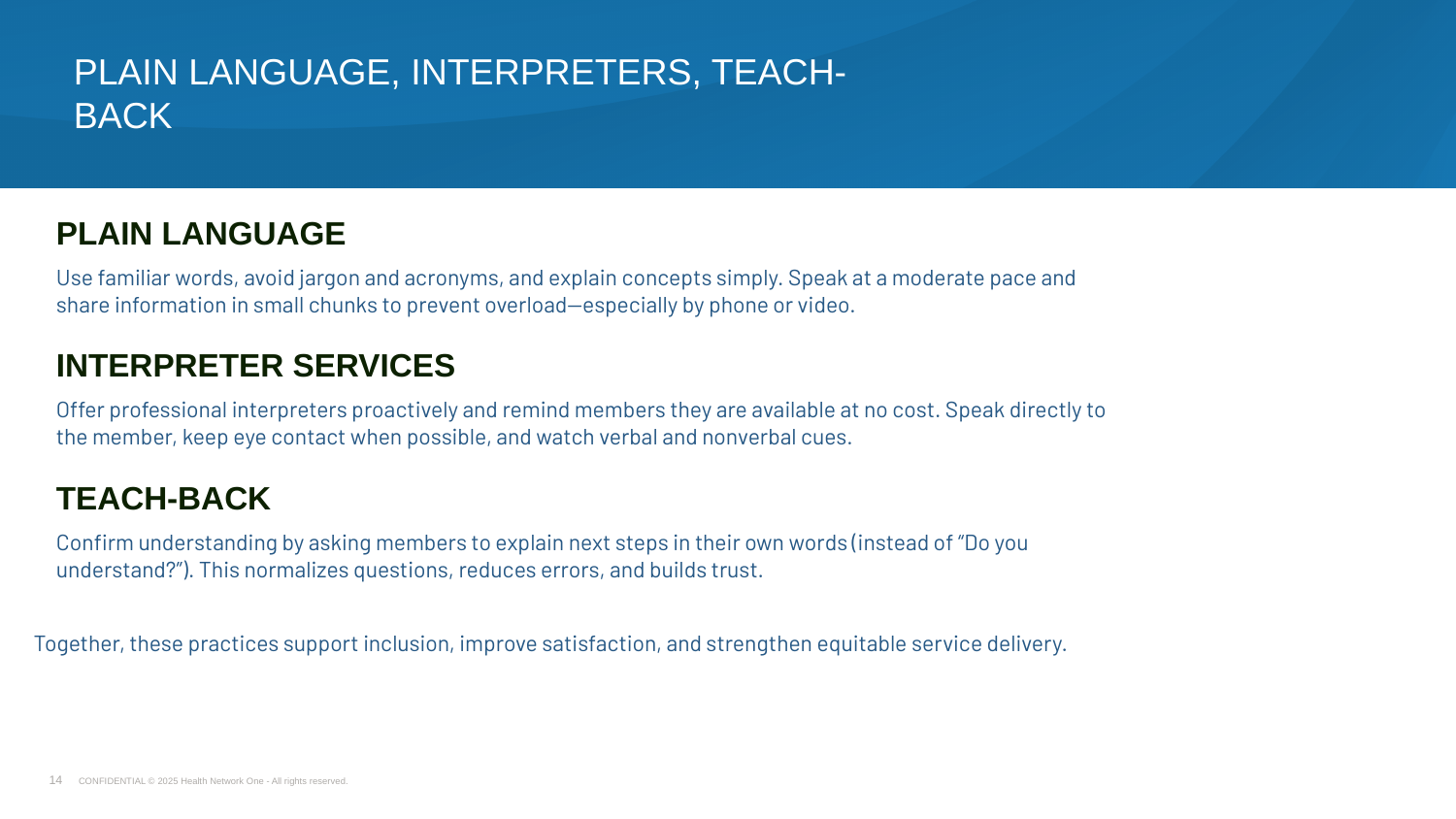

PLAIN LANGUAGE, INTERPRETERS, TEACH-BACK
PLAIN LANGUAGE
Use familiar words, avoid jargon and acronyms, and explain concepts simply. Speak at a moderate pace and share information in small chunks to prevent overload—especially by phone or video.
INTERPRETER SERVICES
Offer professional interpreters proactively and remind members they are available at no cost. Speak directly to the member, keep eye contact when possible, and watch verbal and nonverbal cues.
TEACH-BACK
Confirm understanding by asking members to explain next steps in their own words (instead of “Do you understand?”). This normalizes questions, reduces errors, and builds trust.
Together, these practices support inclusion, improve satisfaction, and strengthen equitable service delivery.
14